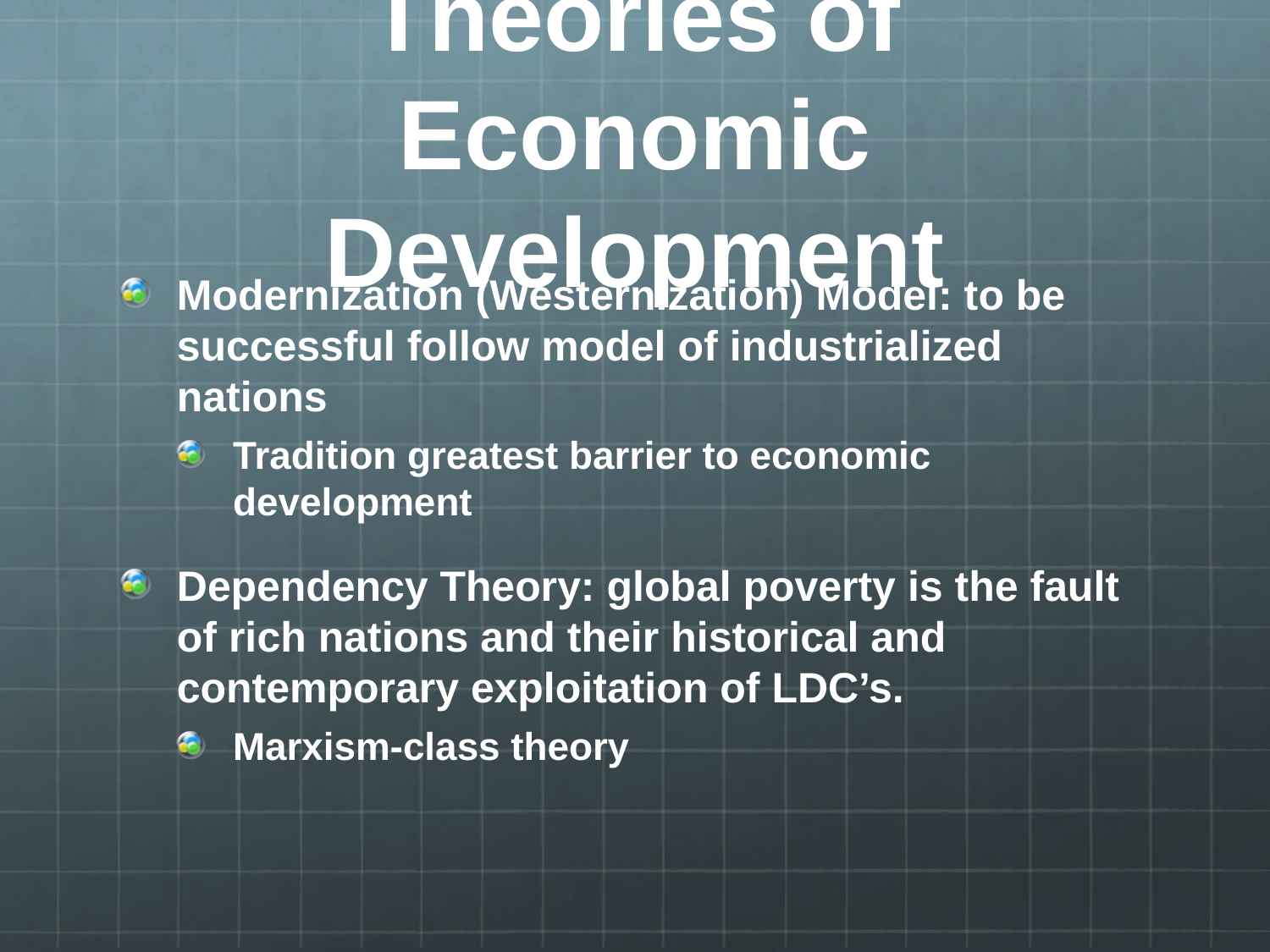

# Theories of Economic Development
Modernization (Westernization) Model: to be successful follow model of industrialized nations
Tradition greatest barrier to economic development
Dependency Theory: global poverty is the fault of rich nations and their historical and contemporary exploitation of LDC’s.
Marxism-class theory